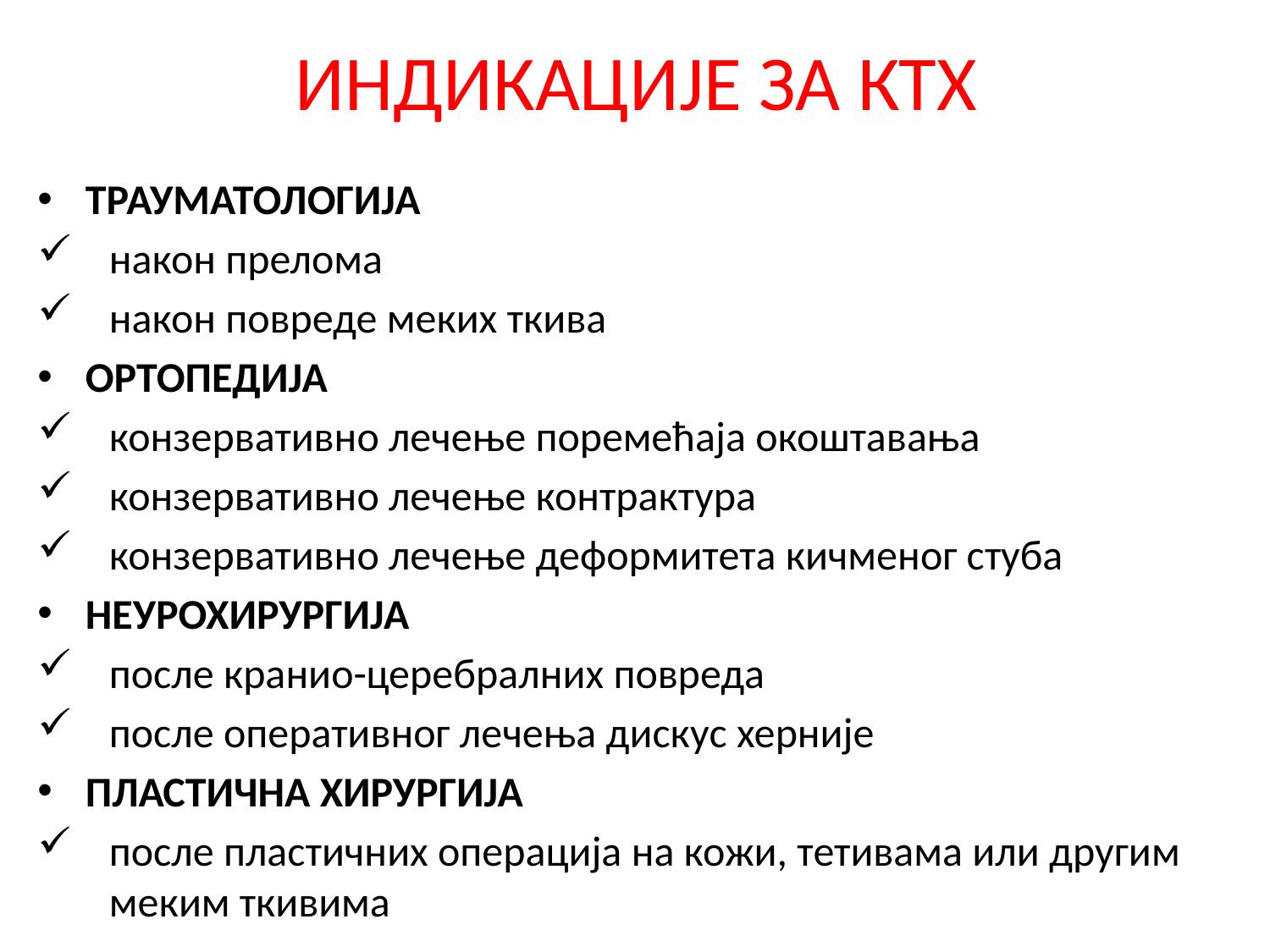

# ИНДИКАЦИЈЕ ЗА КТХ
ТРАУМАТОЛОГИЈА
након прелома
након повреде меких ткива
ОРТОПЕДИЈА
конзервативно лечење поремећаја окоштавања
конзервативно лечење контрактура
конзервативно лечење деформитета кичменог стуба
НЕУРОХИРУРГИЈА
после кранио-церебралних повреда
после оперативног лечења дискус херније
ПЛАСТИЧНА ХИРУРГИЈА
после пластичних операција на кожи, тетивама или другим меким ткивима